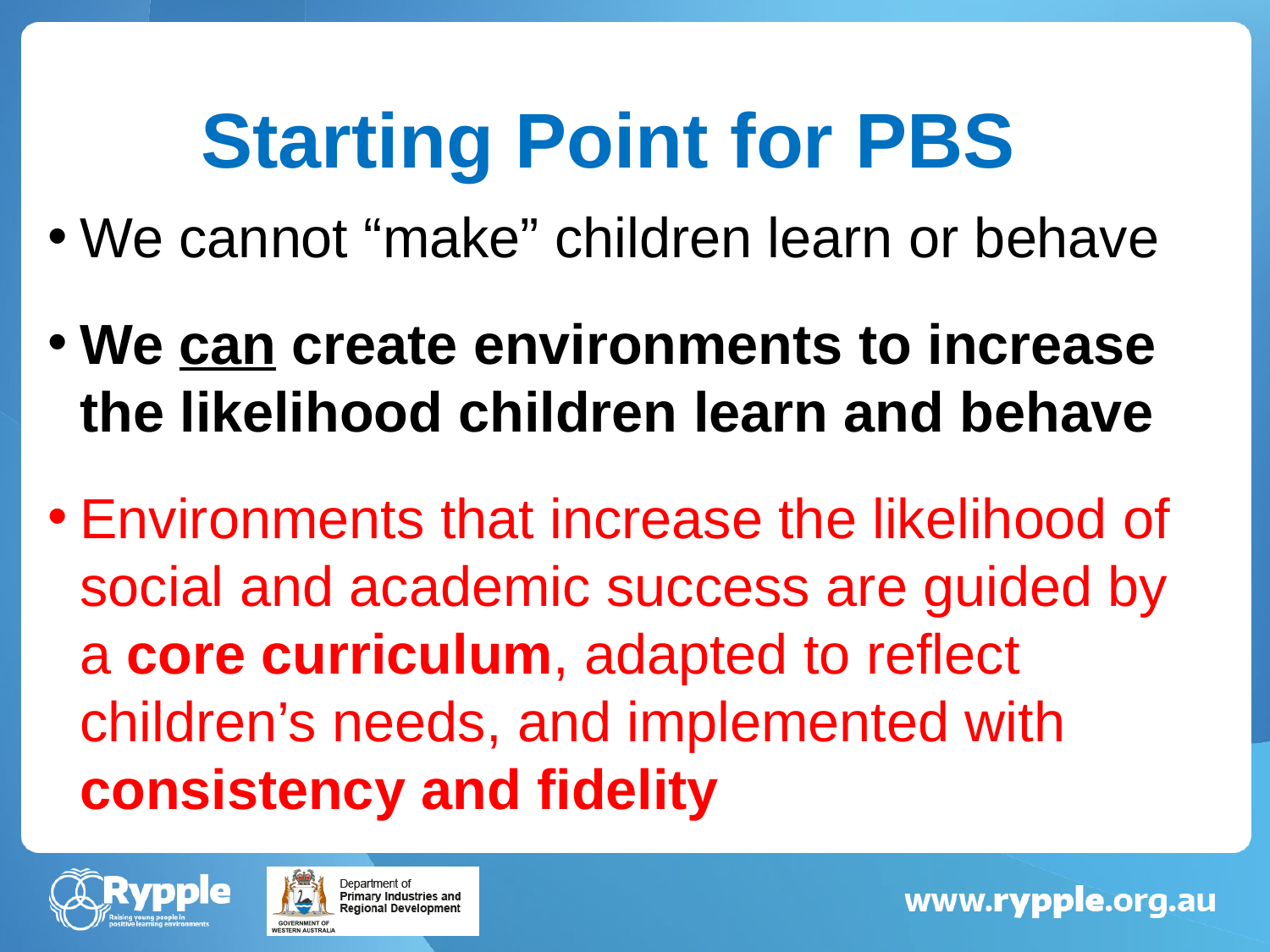

Starting Point for PBS
We cannot “make” children learn or behave
We can create environments to increase the likelihood children learn and behave
Environments that increase the likelihood of social and academic success are guided by a core curriculum, adapted to reflect children’s needs, and implemented with consistency and fidelity